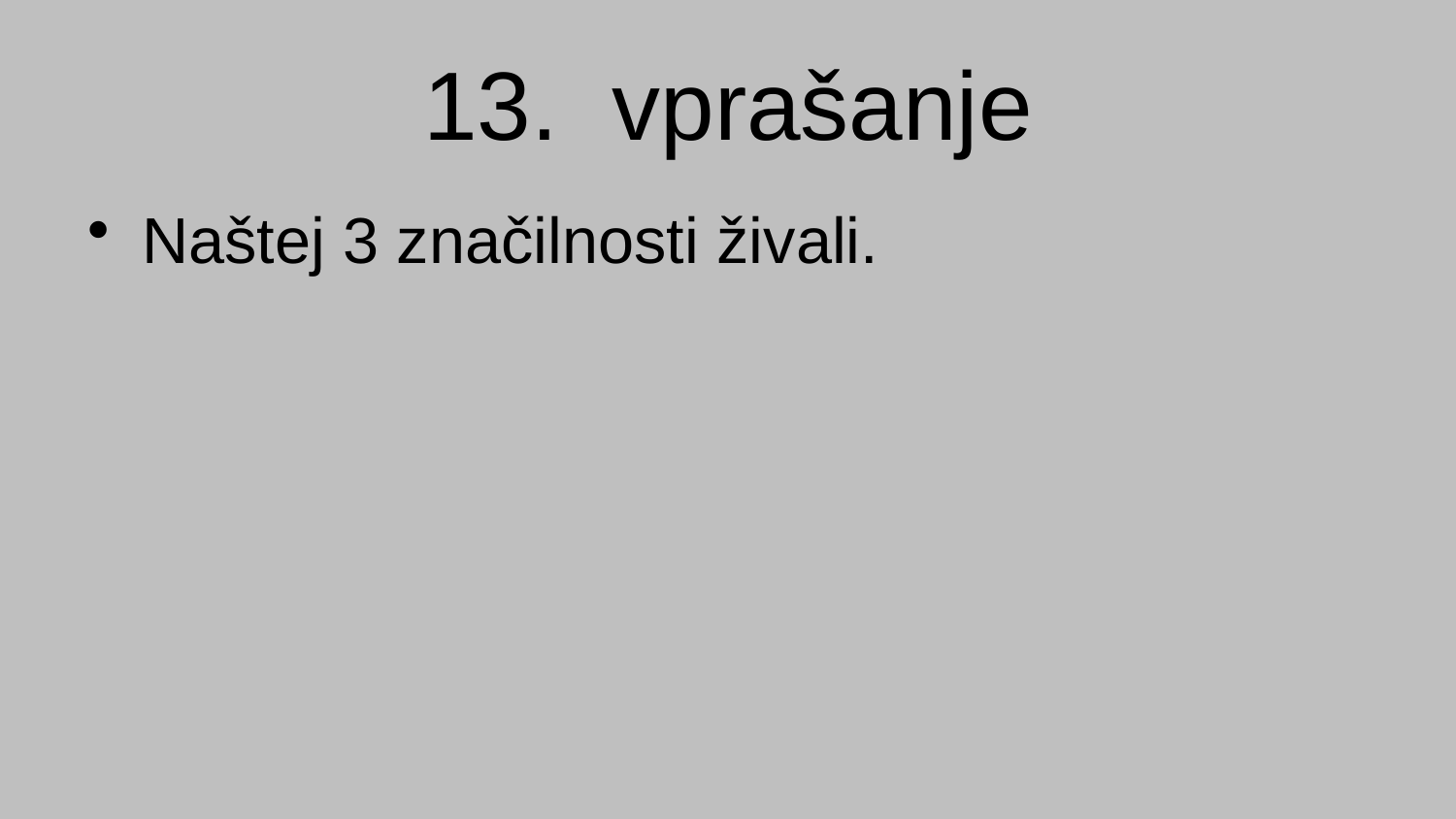

# 13.  vprašanje
Naštej 3 značilnosti živali.